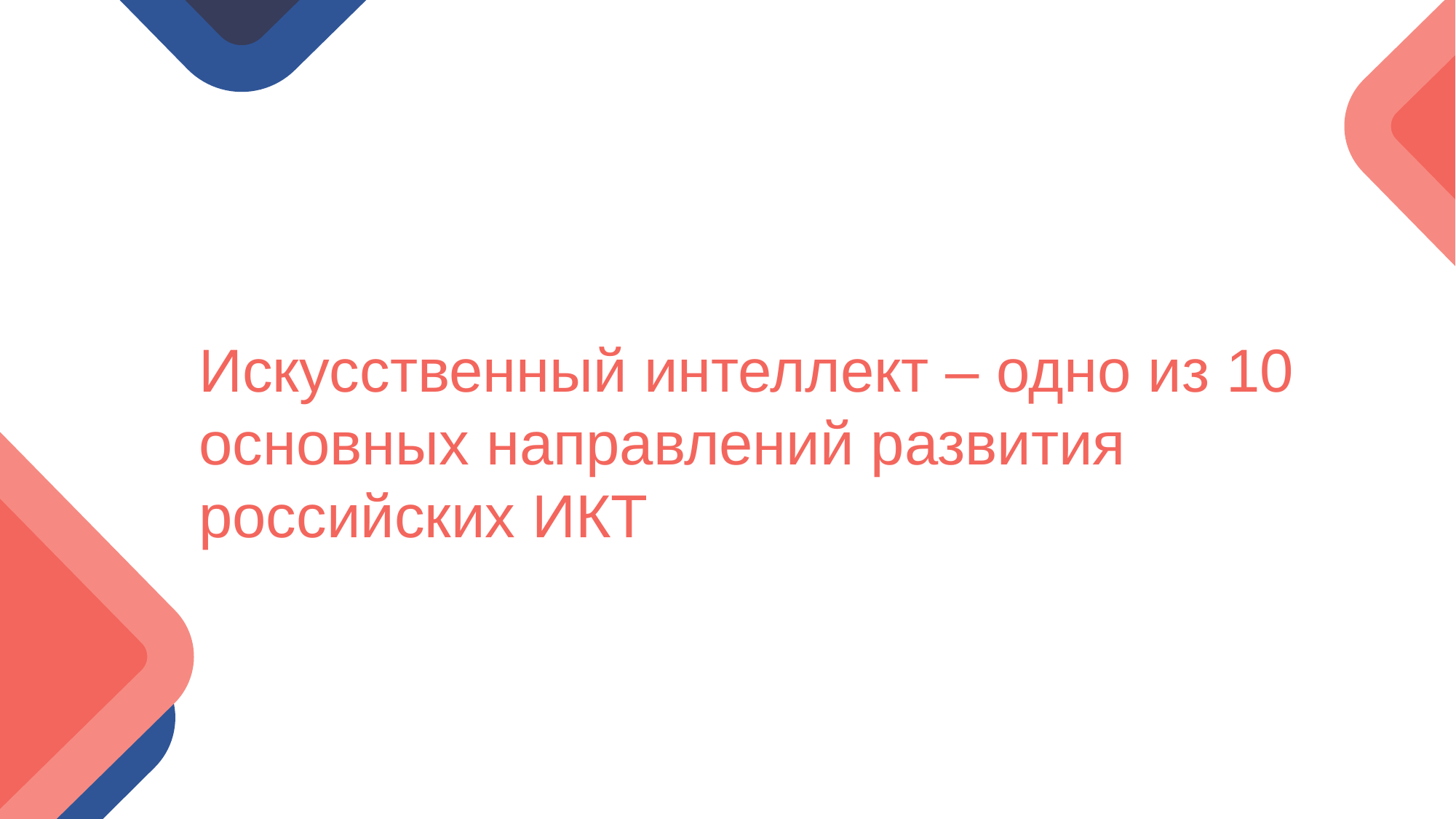

Искусственный интеллект – одно из 10 основных направлений развития российских ИКТ